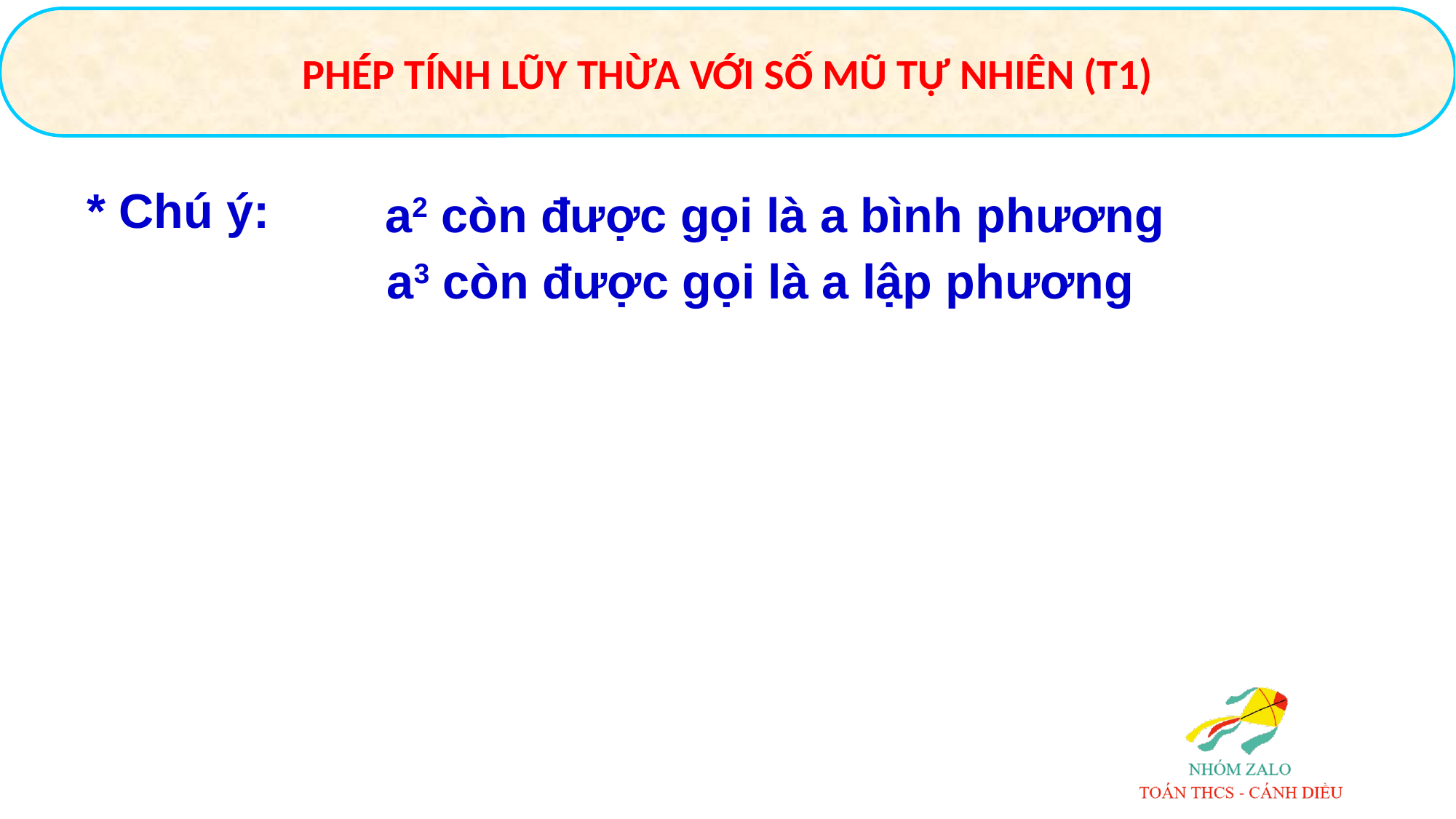

PHÉP TÍNH LŨY THỪA VỚI SỐ MŨ TỰ NHIÊN (T1)
* Chú ý:
a2 còn được gọi là a bình phương
a3 còn được gọi là a lập phương